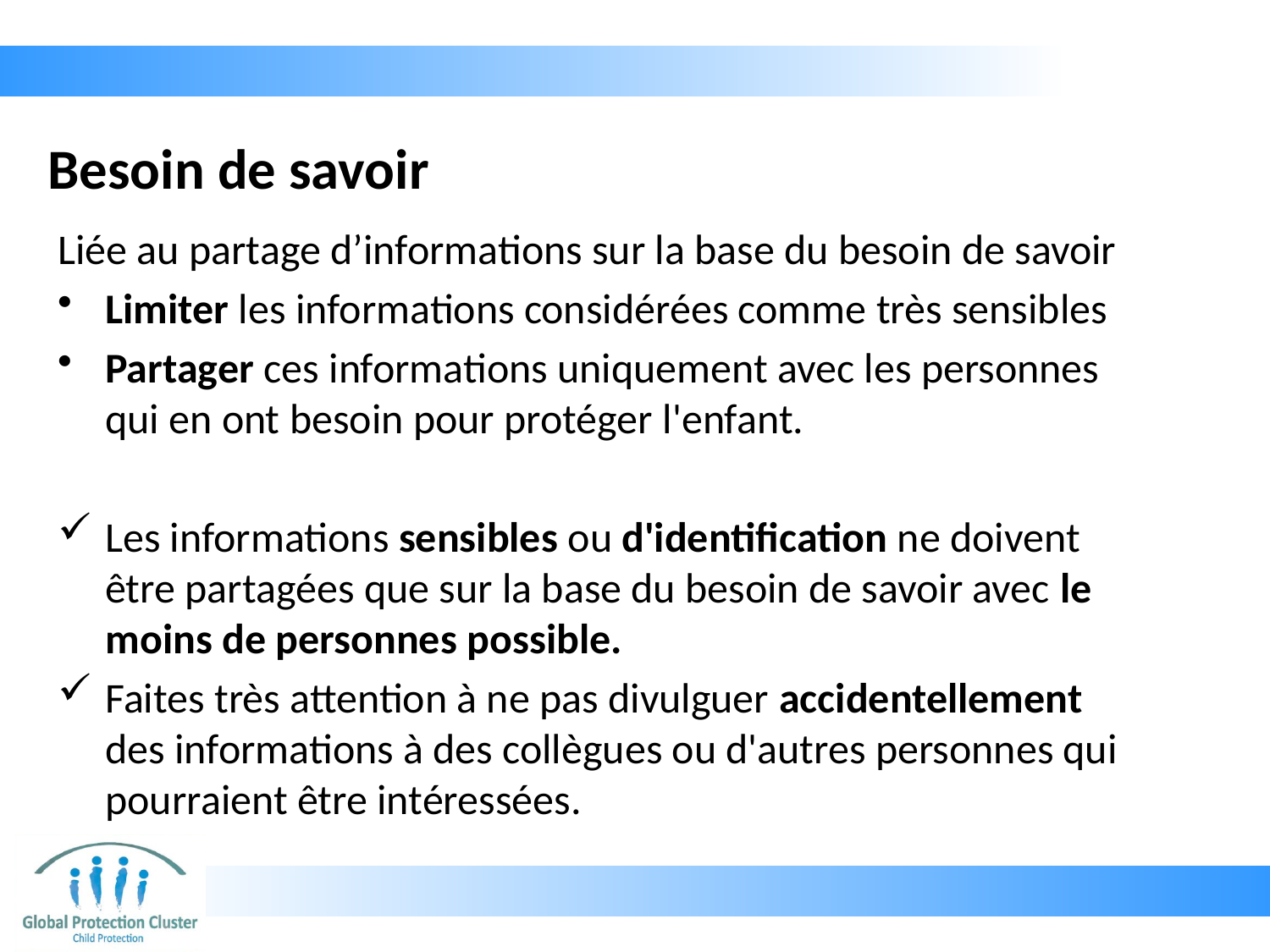

# Besoin de savoir
Liée au partage d’informations sur la base du besoin de savoir
Limiter les informations considérées comme très sensibles
Partager ces informations uniquement avec les personnes qui en ont besoin pour protéger l'enfant.

Les informations sensibles ou d'identification ne doivent être partagées que sur la base du besoin de savoir avec le moins de personnes possible.
Faites très attention à ne pas divulguer accidentellement des informations à des collègues ou d'autres personnes qui pourraient être intéressées.